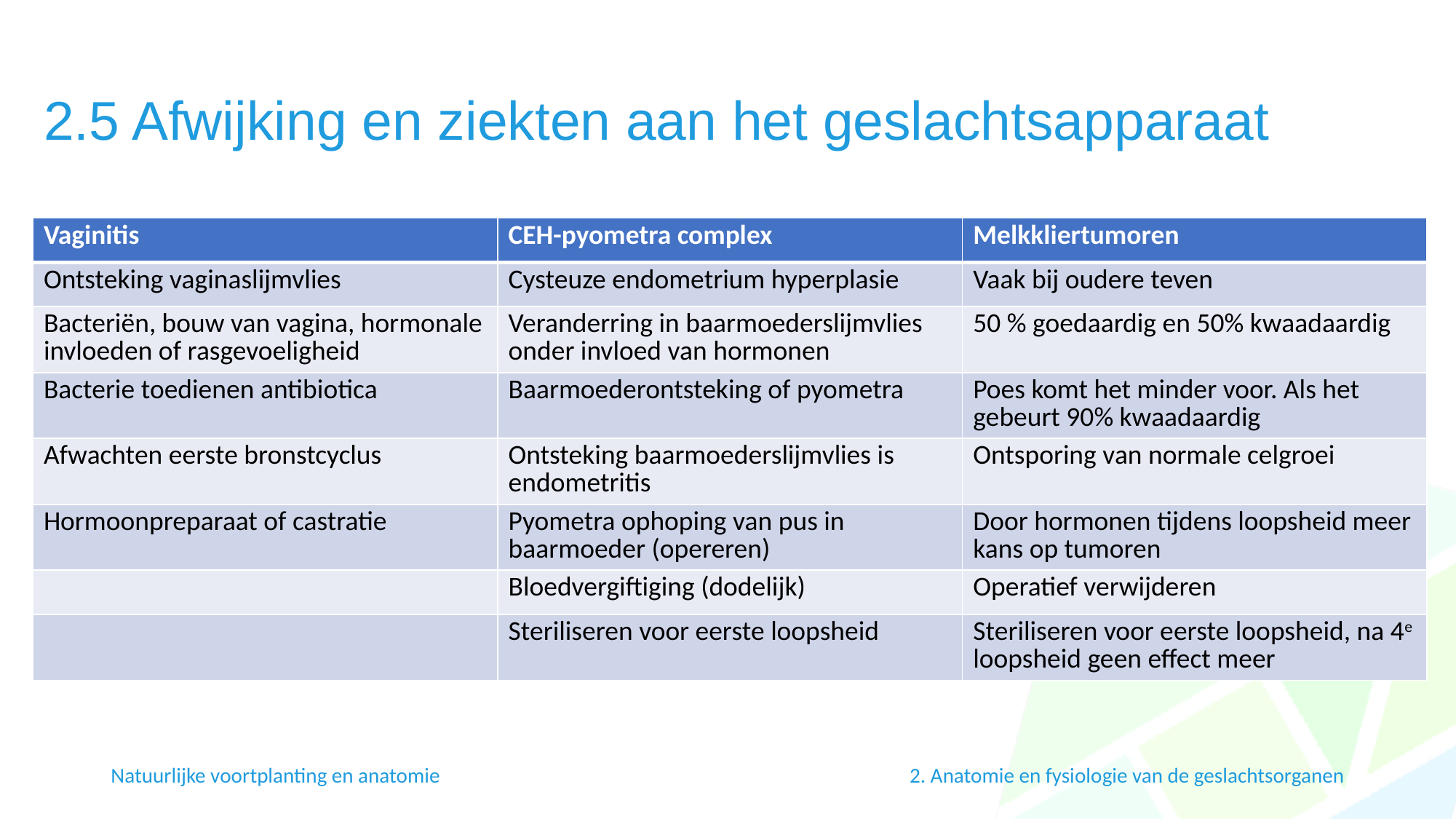

# 2.5 Afwijking en ziekten aan het geslachtsapparaat
| Vaginitis | CEH-pyometra complex | Melkkliertumoren |
| --- | --- | --- |
| Ontsteking vaginaslijmvlies | Cysteuze endometrium hyperplasie | Vaak bij oudere teven |
| Bacteriën, bouw van vagina, hormonale invloeden of rasgevoeligheid | Veranderring in baarmoederslijmvlies onder invloed van hormonen | 50 % goedaardig en 50% kwaadaardig |
| Bacterie toedienen antibiotica | Baarmoederontsteking of pyometra | Poes komt het minder voor. Als het gebeurt 90% kwaadaardig |
| Afwachten eerste bronstcyclus | Ontsteking baarmoederslijmvlies is endometritis | Ontsporing van normale celgroei |
| Hormoonpreparaat of castratie | Pyometra ophoping van pus in baarmoeder (opereren) | Door hormonen tijdens loopsheid meer kans op tumoren |
|  | Bloedvergiftiging (dodelijk) | Operatief verwijderen |
|  | Steriliseren voor eerste loopsheid | Steriliseren voor eerste loopsheid, na 4e loopsheid geen effect meer |
Natuurlijke voortplanting en anatomie
2. Anatomie en fysiologie van de geslachtsorganen